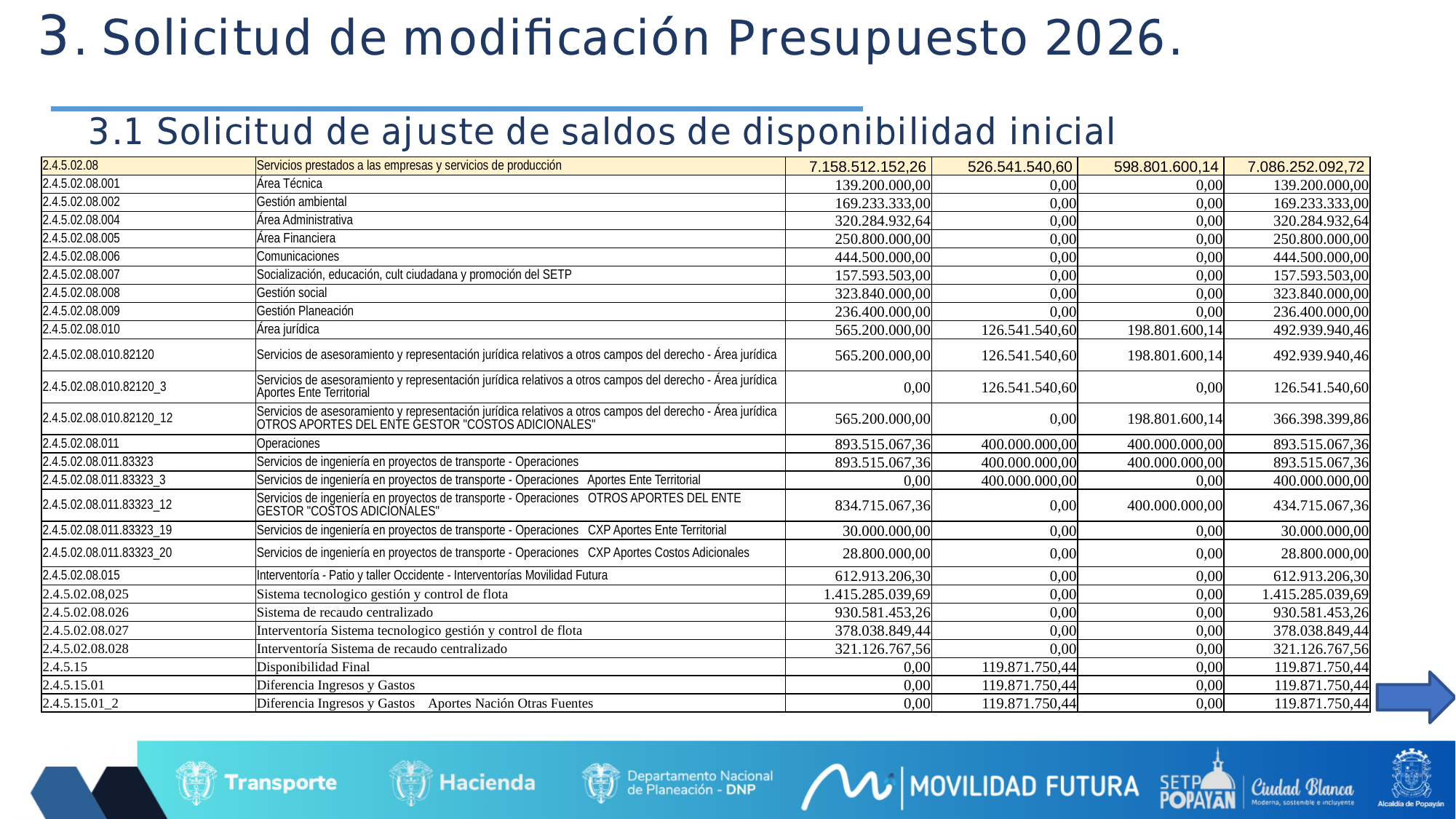

# 3. Solicitud de modificación Presupuesto 2026.
3.1 Solicitud de ajuste de saldos de disponibilidad inicial
| 2.4.5.02.08 | Servicios prestados a las empresas y servicios de producción | 7.158.512.152,26 | 526.541.540,60 | 598.801.600,14 | 7.086.252.092,72 |
| --- | --- | --- | --- | --- | --- |
| 2.4.5.02.08.001 | Área Técnica | 139.200.000,00 | 0,00 | 0,00 | 139.200.000,00 |
| 2.4.5.02.08.002 | Gestión ambiental | 169.233.333,00 | 0,00 | 0,00 | 169.233.333,00 |
| 2.4.5.02.08.004 | Área Administrativa | 320.284.932,64 | 0,00 | 0,00 | 320.284.932,64 |
| 2.4.5.02.08.005 | Área Financiera | 250.800.000,00 | 0,00 | 0,00 | 250.800.000,00 |
| 2.4.5.02.08.006 | Comunicaciones | 444.500.000,00 | 0,00 | 0,00 | 444.500.000,00 |
| 2.4.5.02.08.007 | Socialización, educación, cult ciudadana y promoción del SETP | 157.593.503,00 | 0,00 | 0,00 | 157.593.503,00 |
| 2.4.5.02.08.008 | Gestión social | 323.840.000,00 | 0,00 | 0,00 | 323.840.000,00 |
| 2.4.5.02.08.009 | Gestión Planeación | 236.400.000,00 | 0,00 | 0,00 | 236.400.000,00 |
| 2.4.5.02.08.010 | Área jurídica | 565.200.000,00 | 126.541.540,60 | 198.801.600,14 | 492.939.940,46 |
| 2.4.5.02.08.010.82120 | Servicios de asesoramiento y representación jurídica relativos a otros campos del derecho - Área jurídica | 565.200.000,00 | 126.541.540,60 | 198.801.600,14 | 492.939.940,46 |
| 2.4.5.02.08.010.82120\_3 | Servicios de asesoramiento y representación jurídica relativos a otros campos del derecho - Área jurídica Aportes Ente Territorial | 0,00 | 126.541.540,60 | 0,00 | 126.541.540,60 |
| 2.4.5.02.08.010.82120\_12 | Servicios de asesoramiento y representación jurídica relativos a otros campos del derecho - Área jurídica OTROS APORTES DEL ENTE GESTOR "COSTOS ADICIONALES" | 565.200.000,00 | 0,00 | 198.801.600,14 | 366.398.399,86 |
| 2.4.5.02.08.011 | Operaciones | 893.515.067,36 | 400.000.000,00 | 400.000.000,00 | 893.515.067,36 |
| 2.4.5.02.08.011.83323 | Servicios de ingeniería en proyectos de transporte - Operaciones | 893.515.067,36 | 400.000.000,00 | 400.000.000,00 | 893.515.067,36 |
| 2.4.5.02.08.011.83323\_3 | Servicios de ingeniería en proyectos de transporte - Operaciones Aportes Ente Territorial | 0,00 | 400.000.000,00 | 0,00 | 400.000.000,00 |
| 2.4.5.02.08.011.83323\_12 | Servicios de ingeniería en proyectos de transporte - Operaciones OTROS APORTES DEL ENTE GESTOR "COSTOS ADICIONALES" | 834.715.067,36 | 0,00 | 400.000.000,00 | 434.715.067,36 |
| 2.4.5.02.08.011.83323\_19 | Servicios de ingeniería en proyectos de transporte - Operaciones CXP Aportes Ente Territorial | 30.000.000,00 | 0,00 | 0,00 | 30.000.000,00 |
| 2.4.5.02.08.011.83323\_20 | Servicios de ingeniería en proyectos de transporte - Operaciones CXP Aportes Costos Adicionales | 28.800.000,00 | 0,00 | 0,00 | 28.800.000,00 |
| 2.4.5.02.08.015 | Interventoría - Patio y taller Occidente - Interventorías Movilidad Futura | 612.913.206,30 | 0,00 | 0,00 | 612.913.206,30 |
| 2.4.5.02.08,025 | Sistema tecnologico gestión y control de flota | 1.415.285.039,69 | 0,00 | 0,00 | 1.415.285.039,69 |
| 2.4.5.02.08.026 | Sistema de recaudo centralizado | 930.581.453,26 | 0,00 | 0,00 | 930.581.453,26 |
| 2.4.5.02.08.027 | Interventoría Sistema tecnologico gestión y control de flota | 378.038.849,44 | 0,00 | 0,00 | 378.038.849,44 |
| 2.4.5.02.08.028 | Interventoría Sistema de recaudo centralizado | 321.126.767,56 | 0,00 | 0,00 | 321.126.767,56 |
| 2.4.5.15 | Disponibilidad Final | 0,00 | 119.871.750,44 | 0,00 | 119.871.750,44 |
| 2.4.5.15.01 | Diferencia Ingresos y Gastos | 0,00 | 119.871.750,44 | 0,00 | 119.871.750,44 |
| 2.4.5.15.01\_2 | Diferencia Ingresos y Gastos Aportes Nación Otras Fuentes | 0,00 | 119.871.750,44 | 0,00 | 119.871.750,44 |